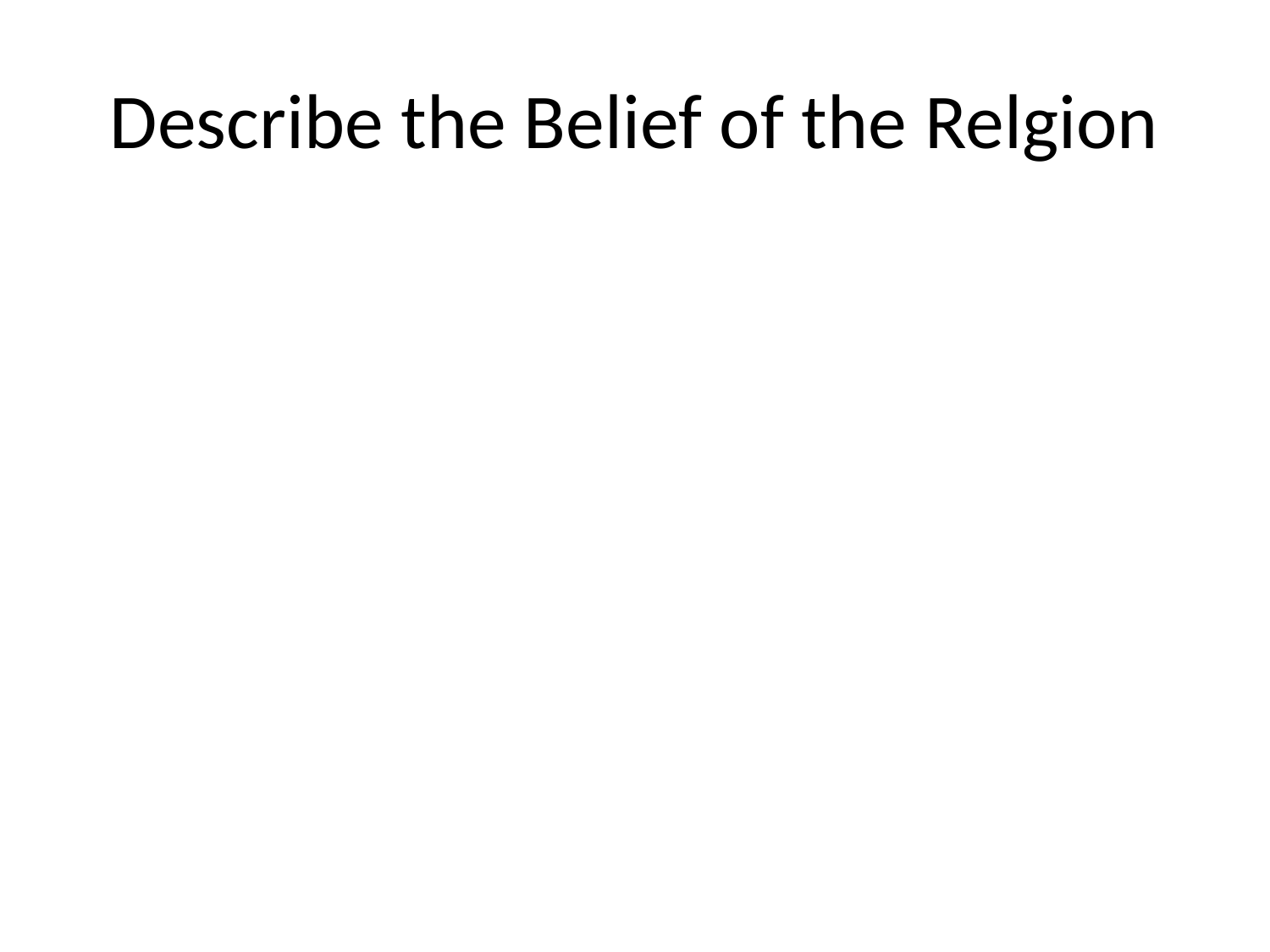

# Describe the Belief of the Relgion